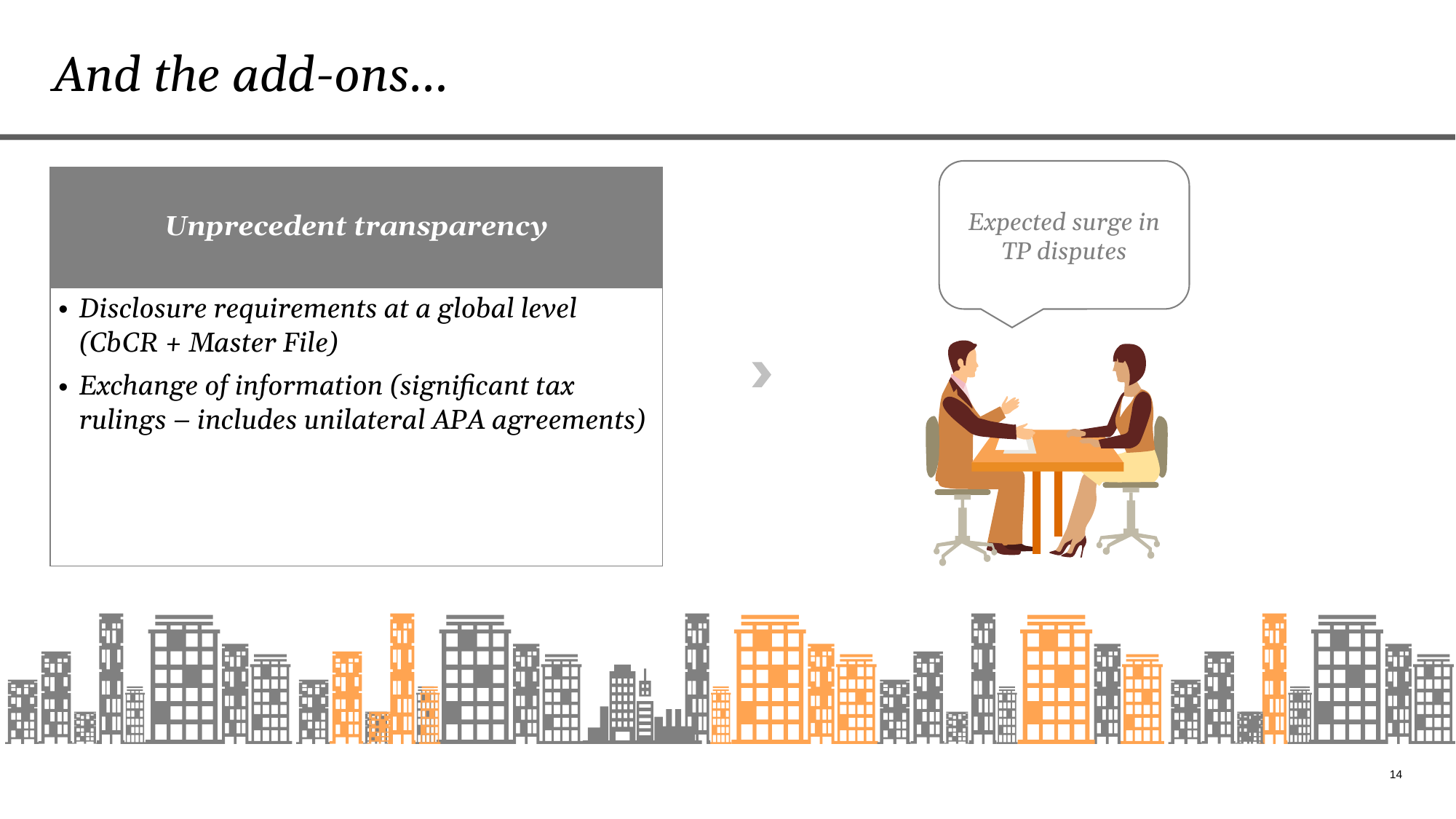

# And the add-ons…
Expected surge in TP disputes
| Unprecedent transparency |
| --- |
| Disclosure requirements at a global level (CbCR + Master File) Exchange of information (significant tax rulings – includes unilateral APA agreements) |

14